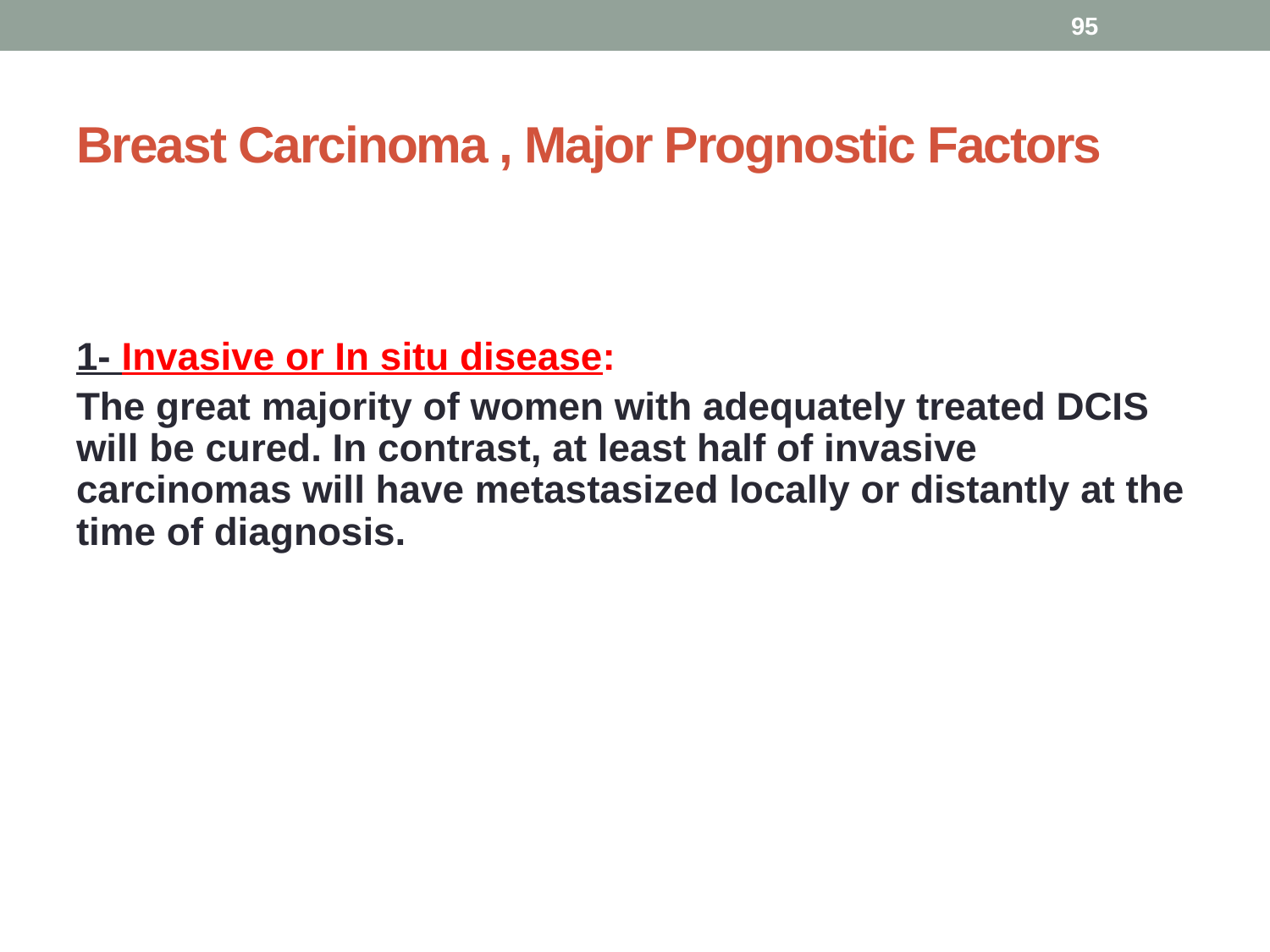

95
# Breast Carcinoma , Major Prognostic Factors

1- Invasive or In situ disease:
The great majority of women with adequately treated DCIS will be cured. In contrast, at least half of invasive carcinomas will have metastasized locally or distantly at the time of diagnosis.